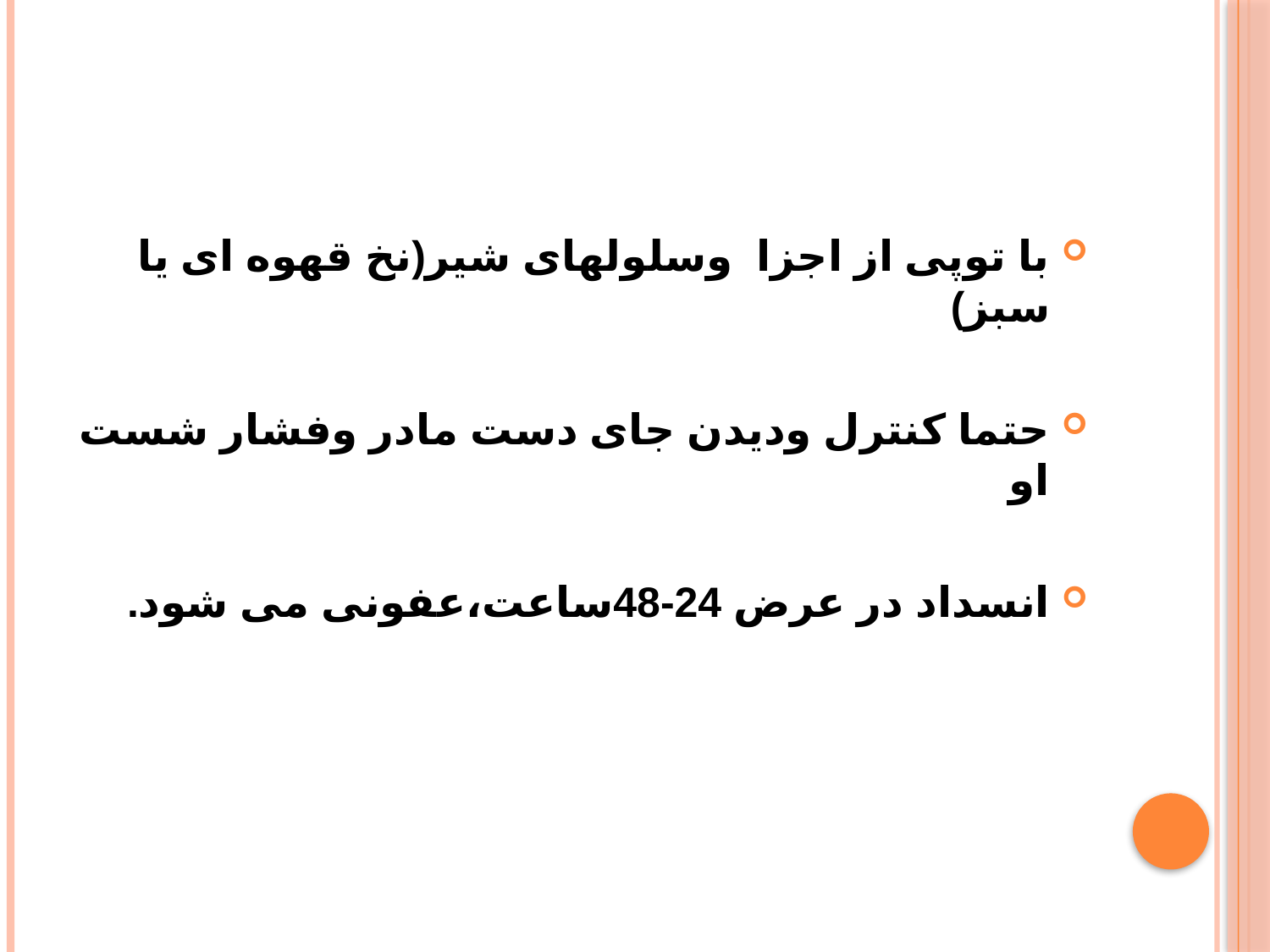

#
با توپی از اجزا  وسلولهای شیر(نخ قهوه ای یا سبز)

حتما کنترل ودیدن جای دست مادر وفشار شست او

انسداد در عرض 24-48ساعت،عفونی می شود.